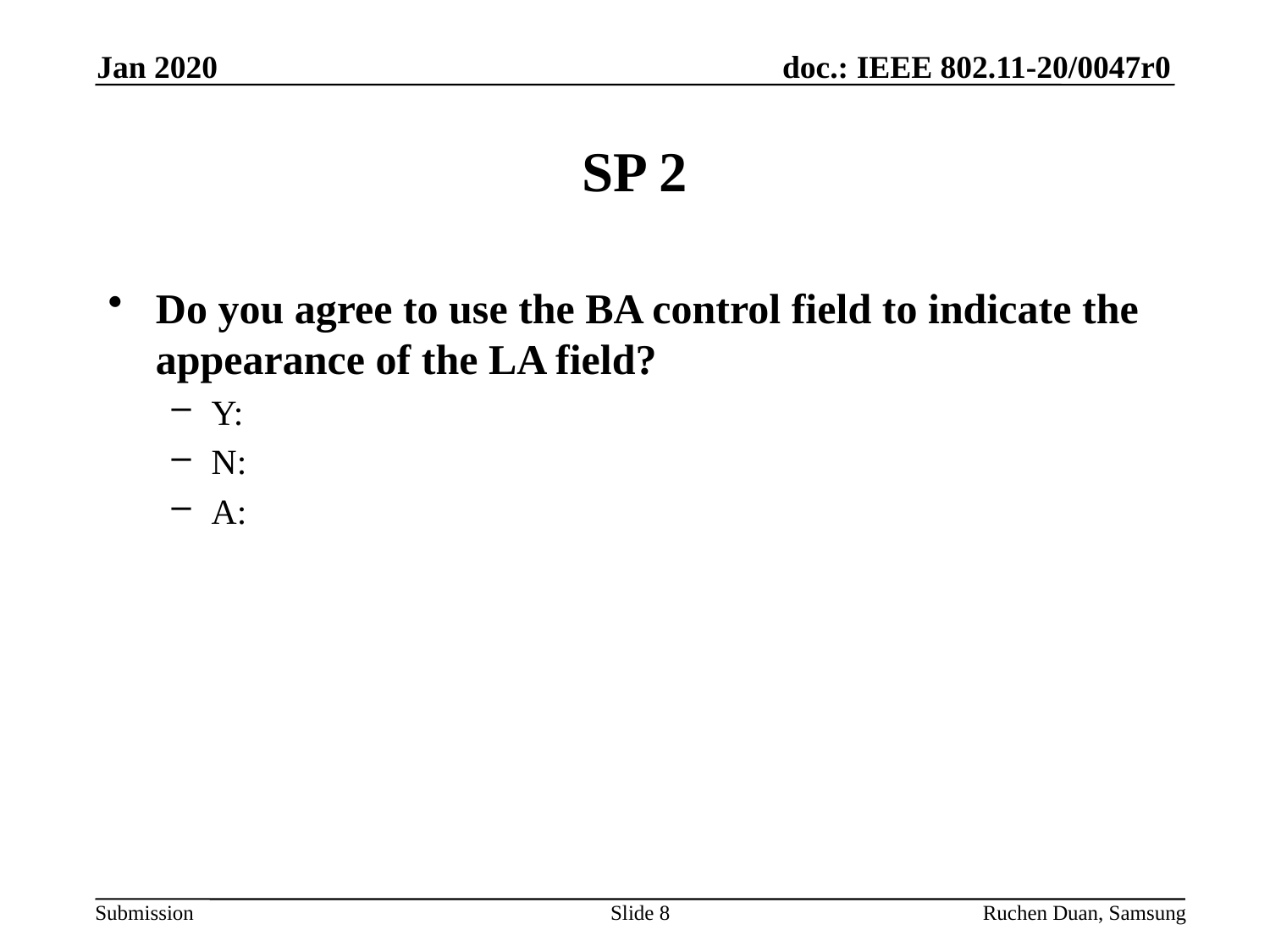

Jan 2020
# SP 2
Do you agree to use the BA control field to indicate the appearance of the LA field?
Y:
N:
A:
Slide 8
Ruchen Duan, Samsung